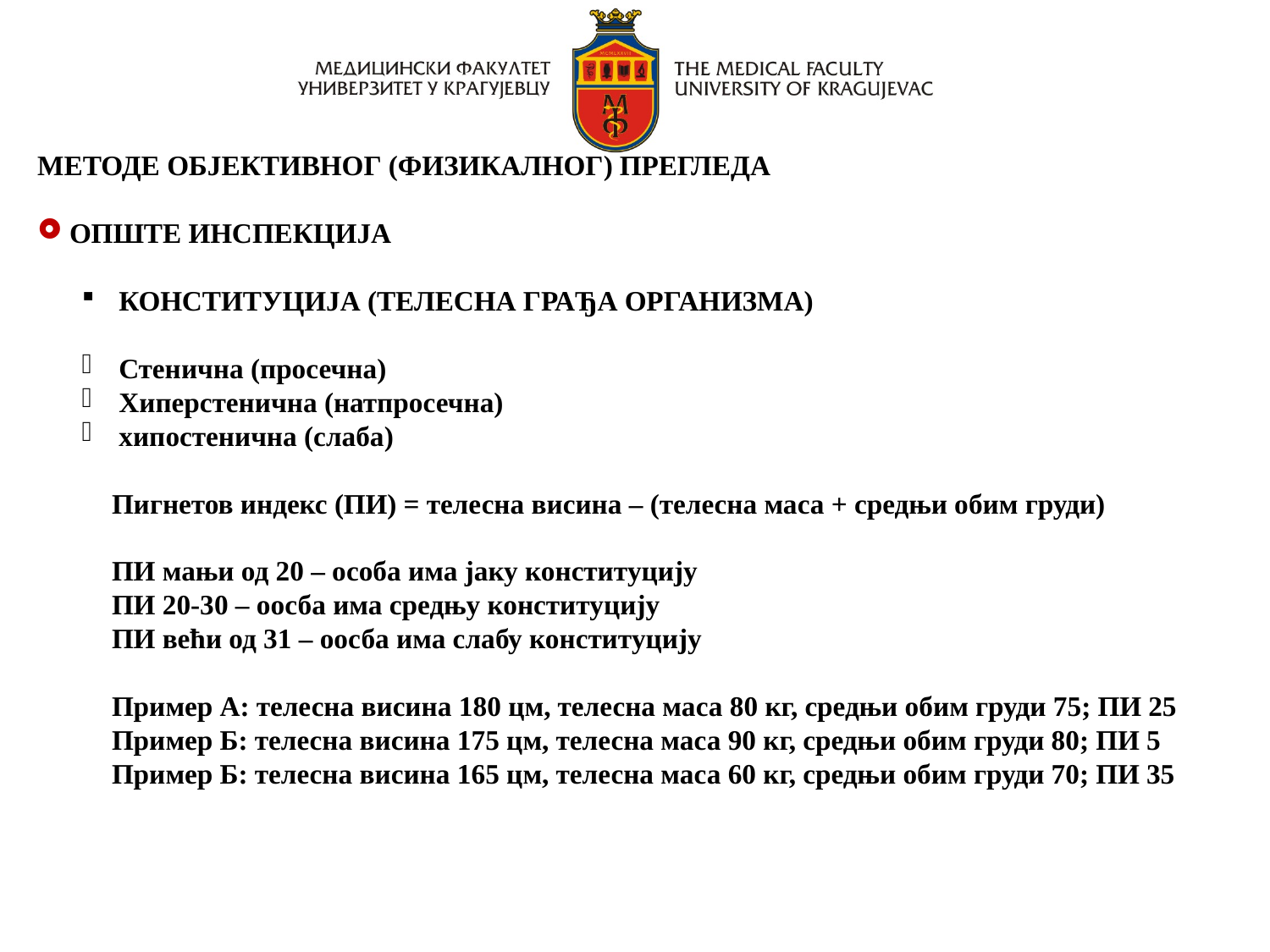

МЕТОДЕ ОБЈЕКТИВНОГ (ФИЗИКАЛНОГ) ПРЕГЛЕДА

 ОПШТЕ ИНСПЕКЦИЈА

 КОНСТИТУЦИЈА (ТЕЛЕСНА ГРАЂА ОРГАНИЗМА)

 Стенична (просечна)
 Хиперстенична (натпросечна)
 хипостенична (слаба)

Пигнетов индекс (ПИ) = телесна висина – (телесна маса + средњи обим груди)

ПИ мањи од 20 – особа има јаку конституцију
ПИ 20-30 – оосба има средњу конституцију
ПИ већи од 31 – оосба има слабу конституцију

Пример А: телесна висина 180 цм, телесна маса 80 кг, средњи обим груди 75; ПИ 25
Пример Б: телесна висина 175 цм, телесна маса 90 кг, средњи обим груди 80; ПИ 5
Пример Б: телесна висина 165 цм, телесна маса 60 кг, средњи обим груди 70; ПИ 35